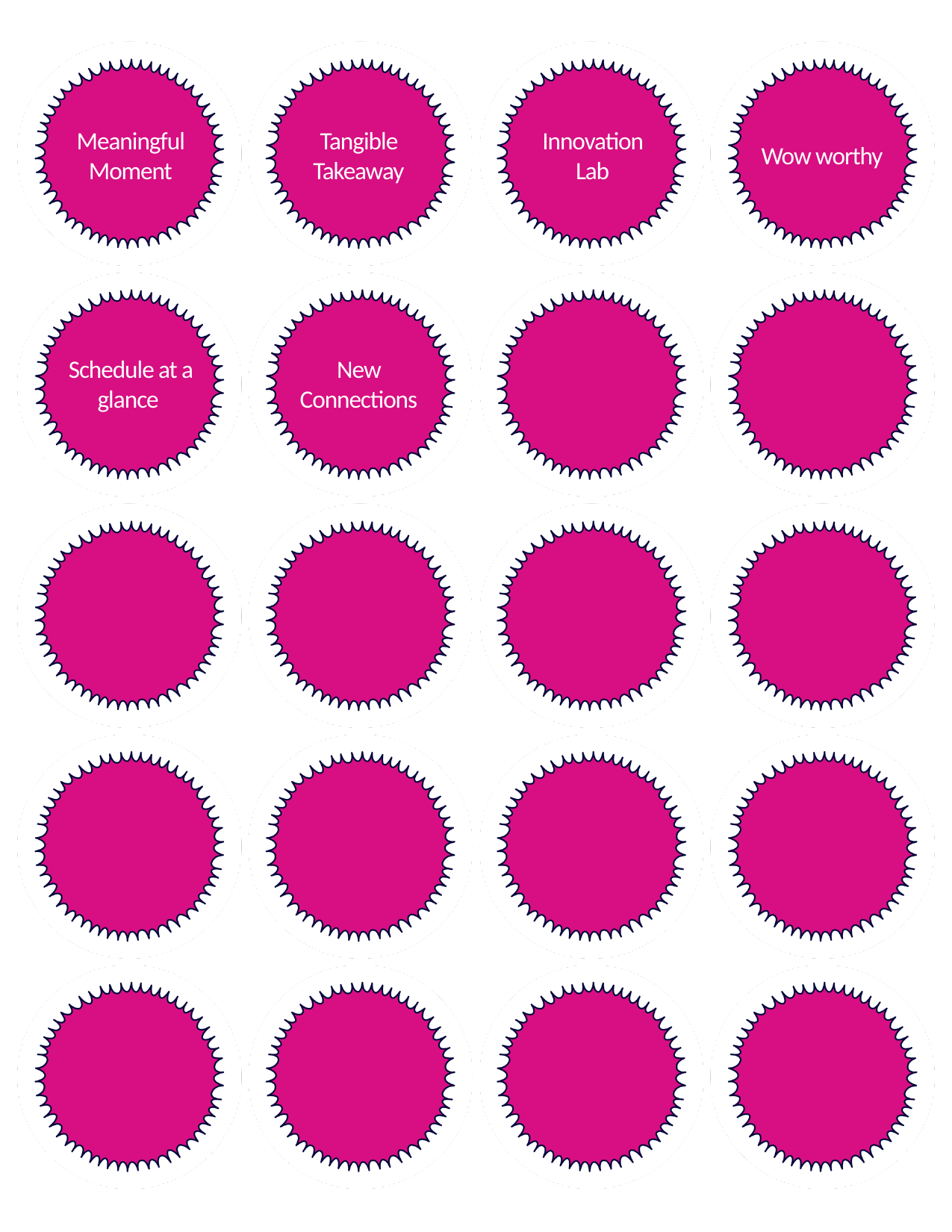

Tangible Takeaway
Innovation Lab
Wow worthy
# Meaningful Moment
Schedule at a glance
New Connections